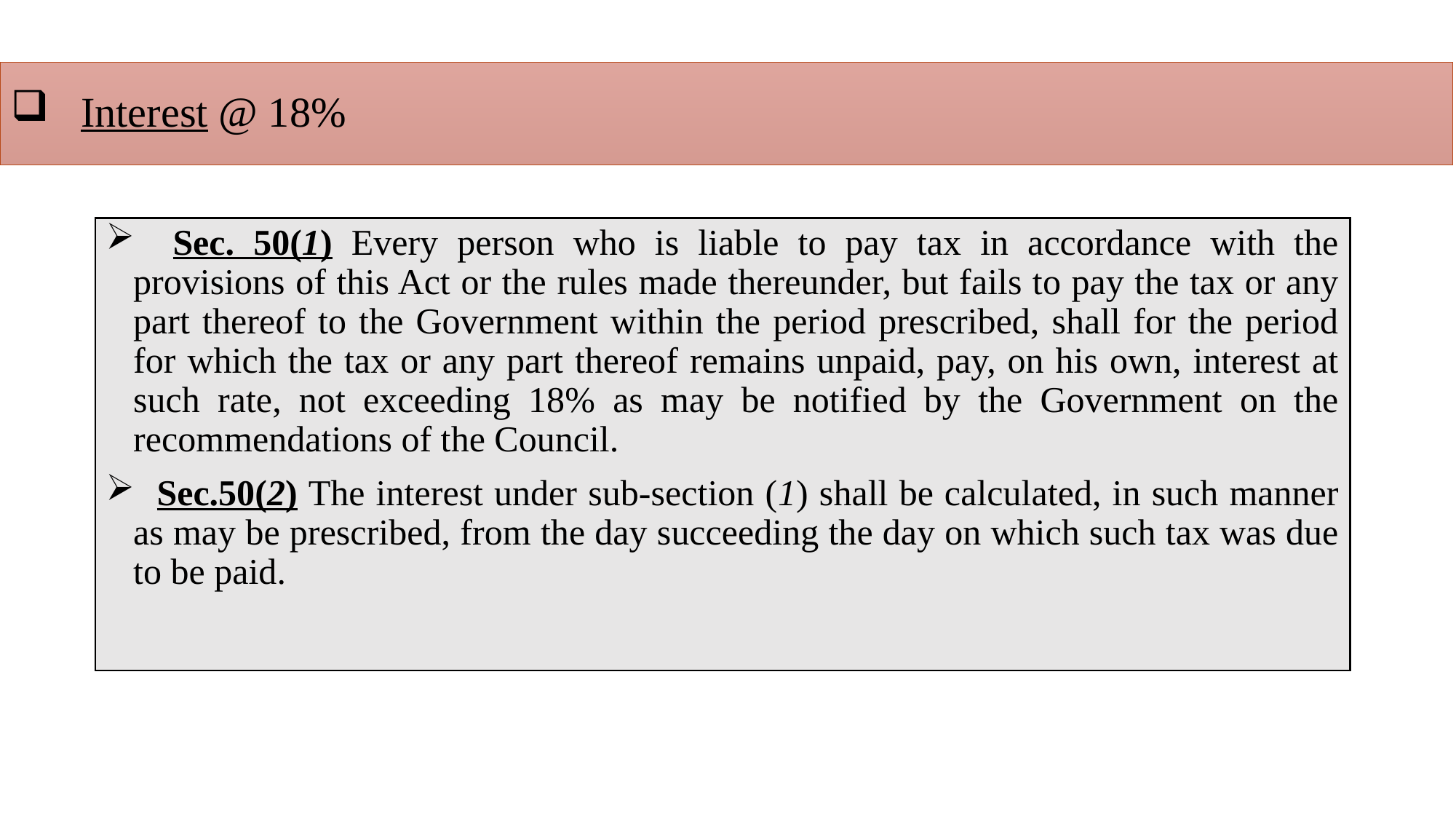

# Interest @ 18%
  Sec. 50(1) Every person who is liable to pay tax in accordance with the provisions of this Act or the rules made thereunder, but fails to pay the tax or any part thereof to the Government within the period prescribed, shall for the period for which the tax or any part thereof remains unpaid, pay, on his own, interest at such rate, not exceeding 18% as may be notified by the Government on the recommendations of the Council.
  Sec.50(2) The interest under sub-section (1) shall be calculated, in such manner as may be prescribed, from the day succeeding the day on which such tax was due to be paid.